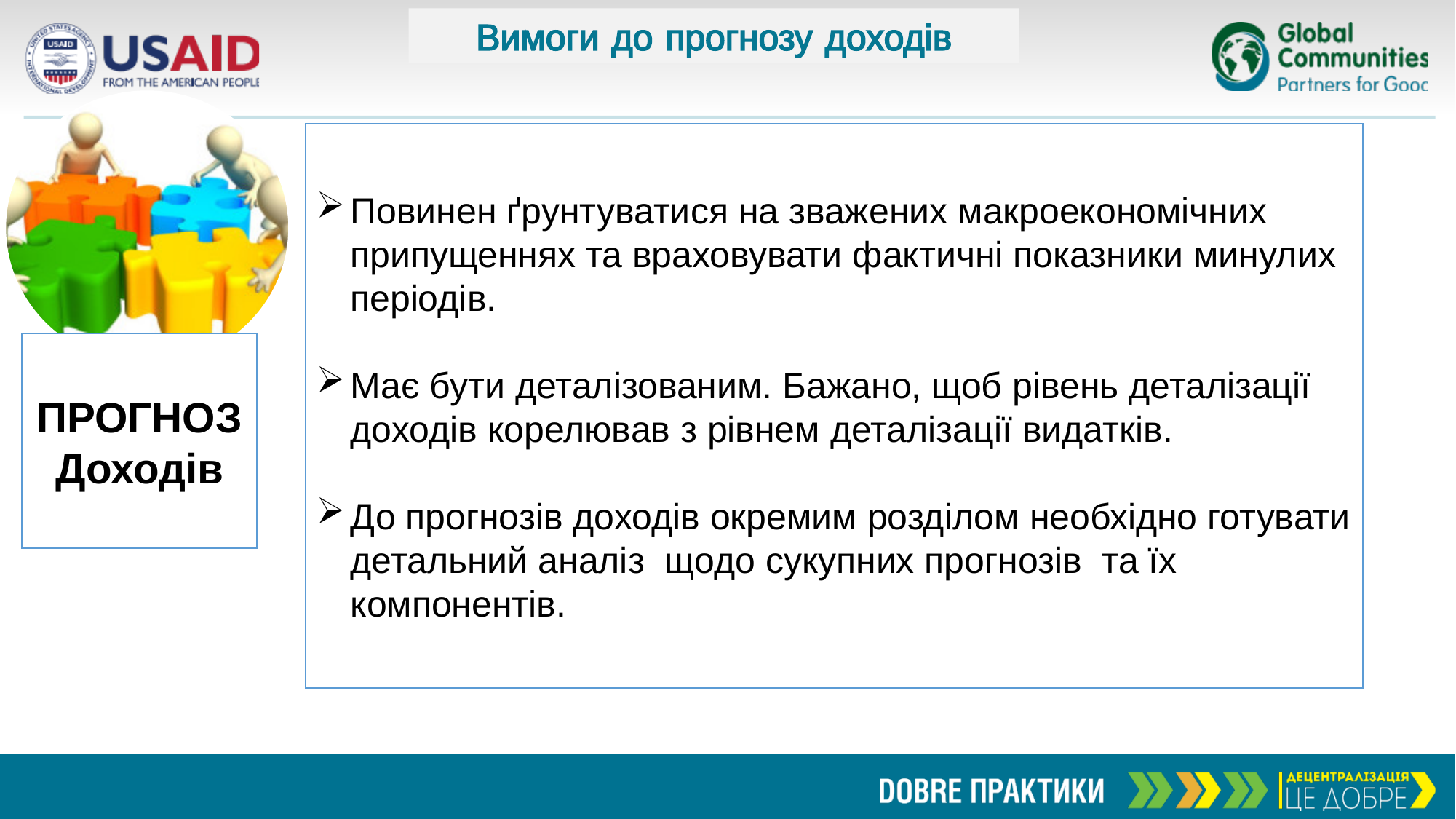

Вимоги до прогнозу доходів

Повинен ґрунтуватися на зважених макроекономічних припущеннях та враховувати фактичні показники минулих періодів.

Має бути деталізованим. Бажано, щоб рівень деталізації доходів корелював з рівнем деталізації видатків.

До прогнозів доходів окремим розділом необхідно готувати детальний аналіз  щодо сукупних прогнозів  та їх компонентів.

ПРОГНОЗ
Доходів